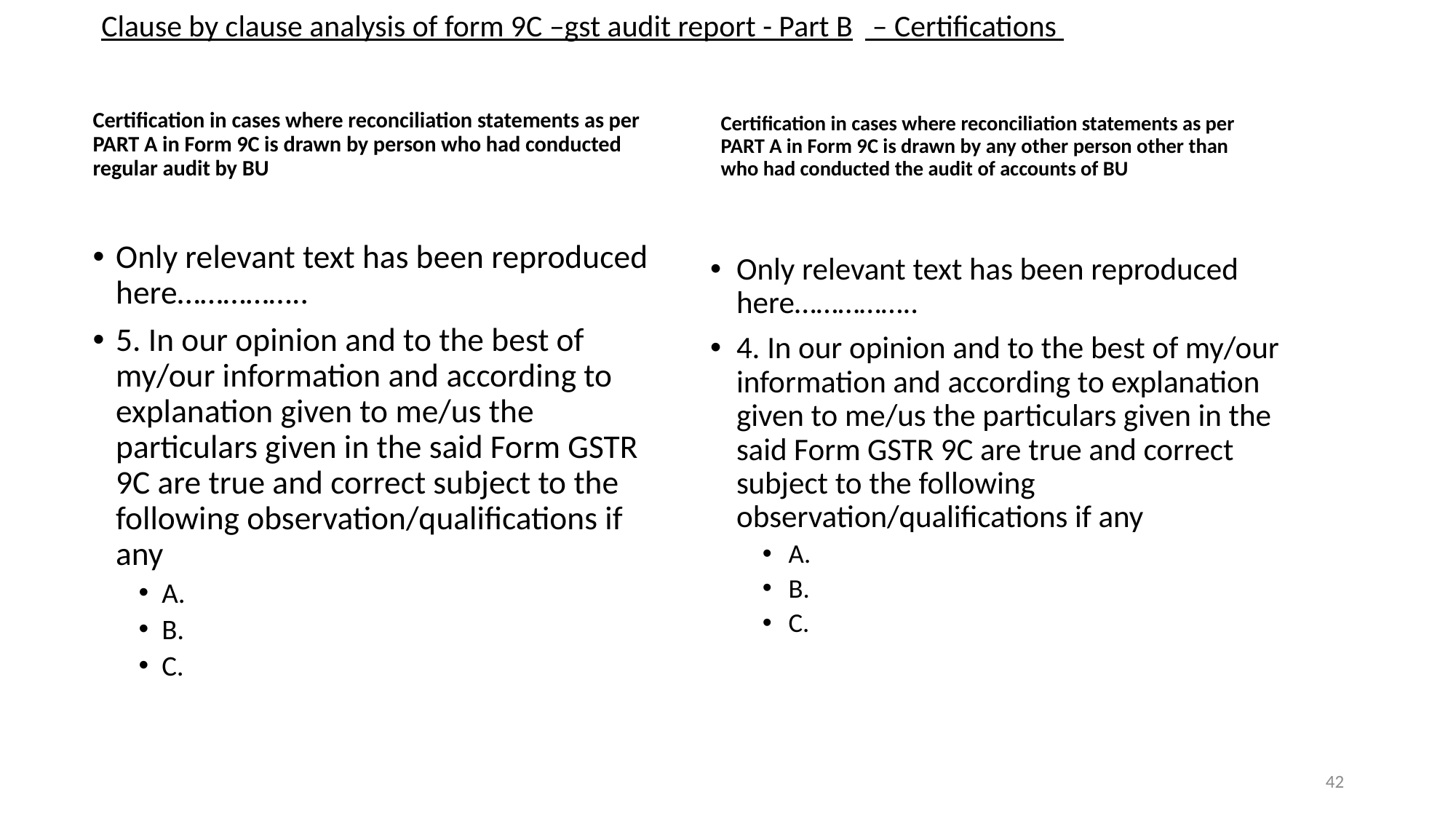

# Clause by clause analysis of form 9C –gst audit report - Part B	 – Certifications

Certification in cases where reconciliation statements as per PART A in Form 9C is drawn by person who had conducted regular audit by BU

Certification in cases where reconciliation statements as per PART A in Form 9C is drawn by any other person other than who had conducted the audit of accounts of BU

Only relevant text has been reproduced here……………..
5. In our opinion and to the best of my/our information and according to explanation given to me/us the particulars given in the said Form GSTR 9C are true and correct subject to the following observation/qualifications if any
A.
B.
C.
Only relevant text has been reproduced here……………..
4. In our opinion and to the best of my/our information and according to explanation given to me/us the particulars given in the said Form GSTR 9C are true and correct subject to the following observation/qualifications if any
A.
B.
C.
42